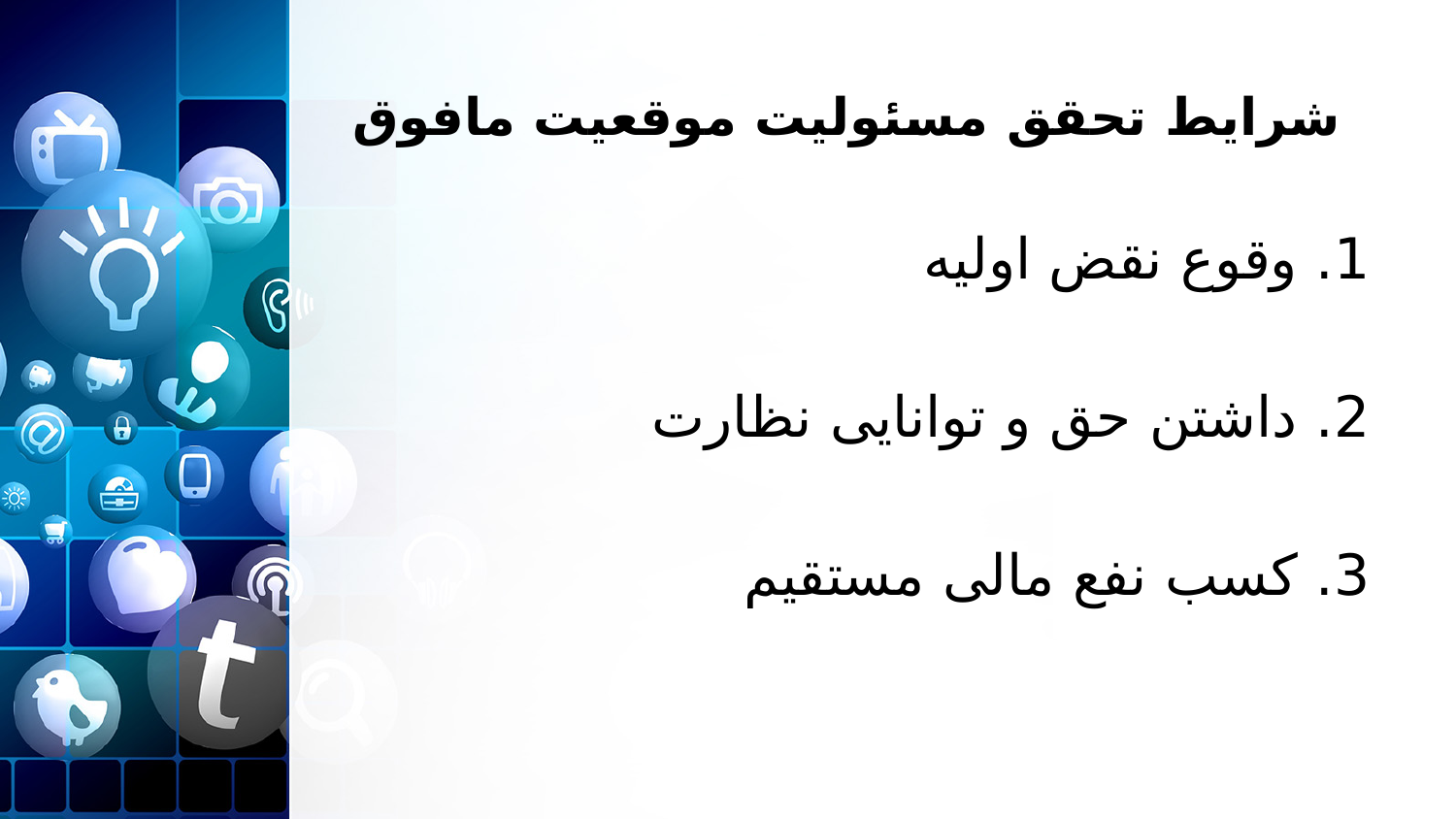

# شرایط تحقق مسئولیت موقعیت مافوق
1. وقوع نقض اولیه

2. داشتن حق و توانایی نظارت

3. کسب نفع مالی مستقیم